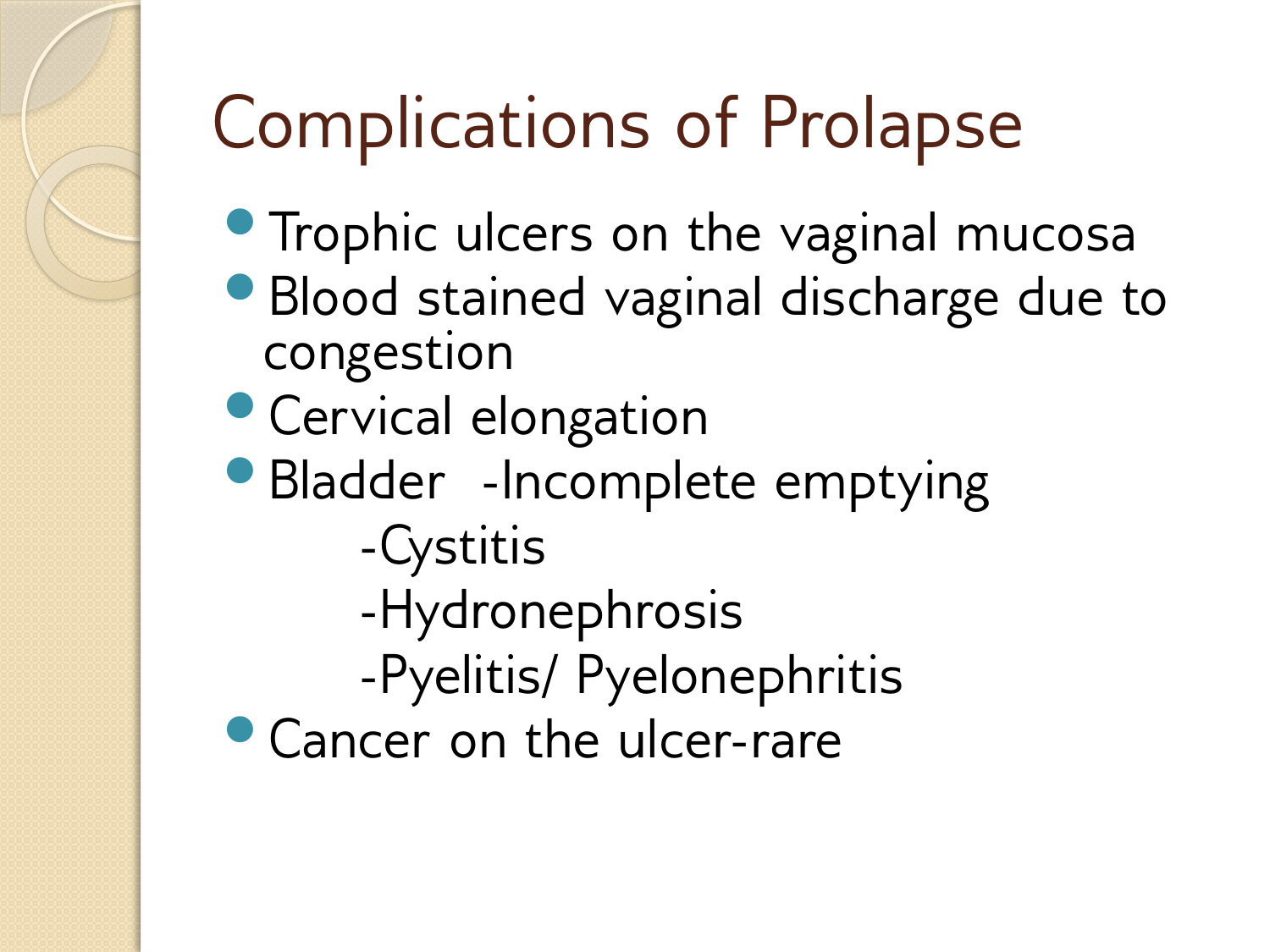

# Complications of Prolapse
Trophic ulcers on the vaginal mucosa
Blood stained vaginal discharge due to congestion
Cervical elongation
Bladder  -Incomplete emptying
        -Cystitis
        -Hydronephrosis
        -Pyelitis/ Pyelonephritis
Cancer on the ulcer-rare